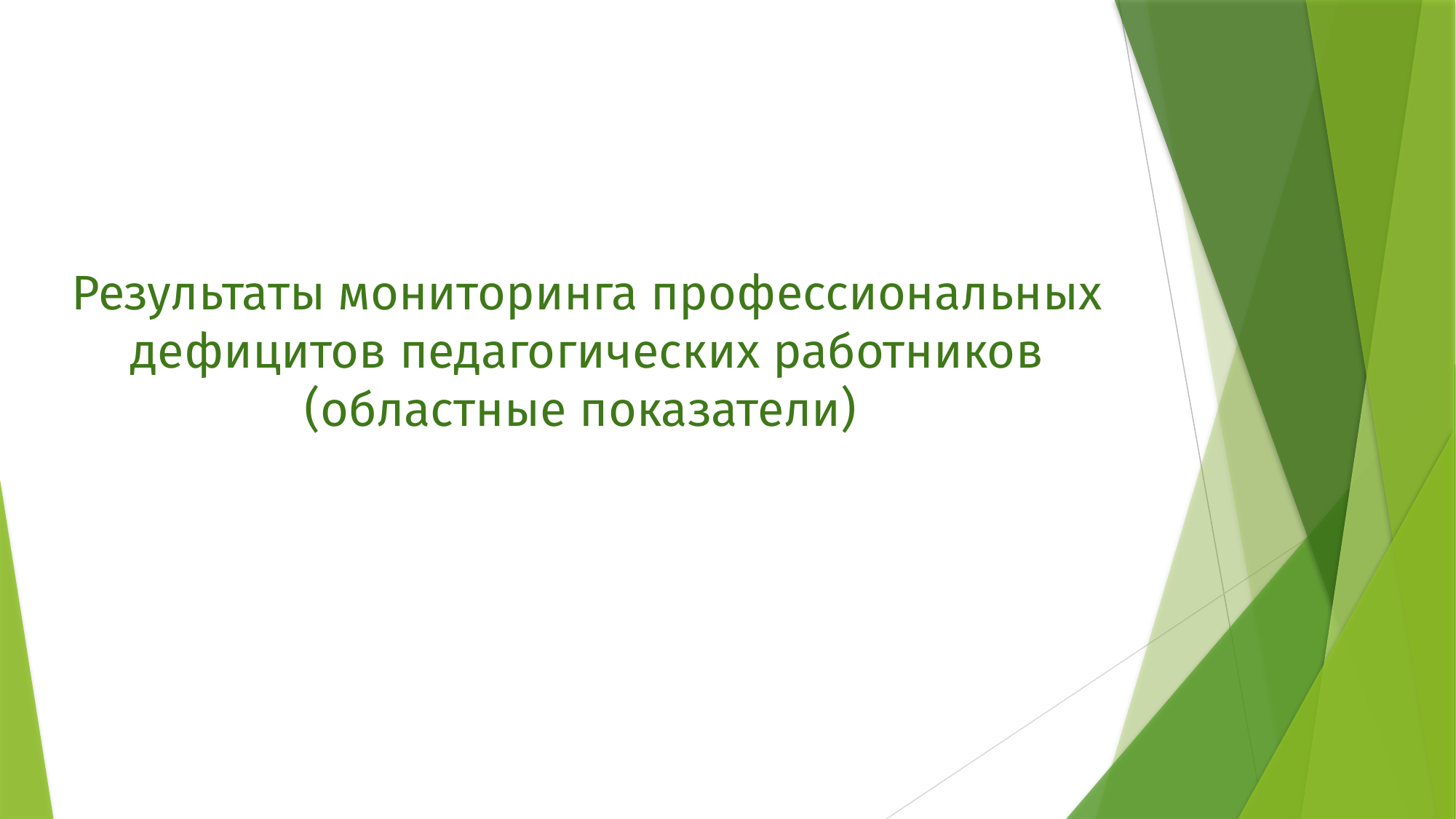

# Результаты мониторинга профессиональных дефицитов педагогических работников (областные показатели)